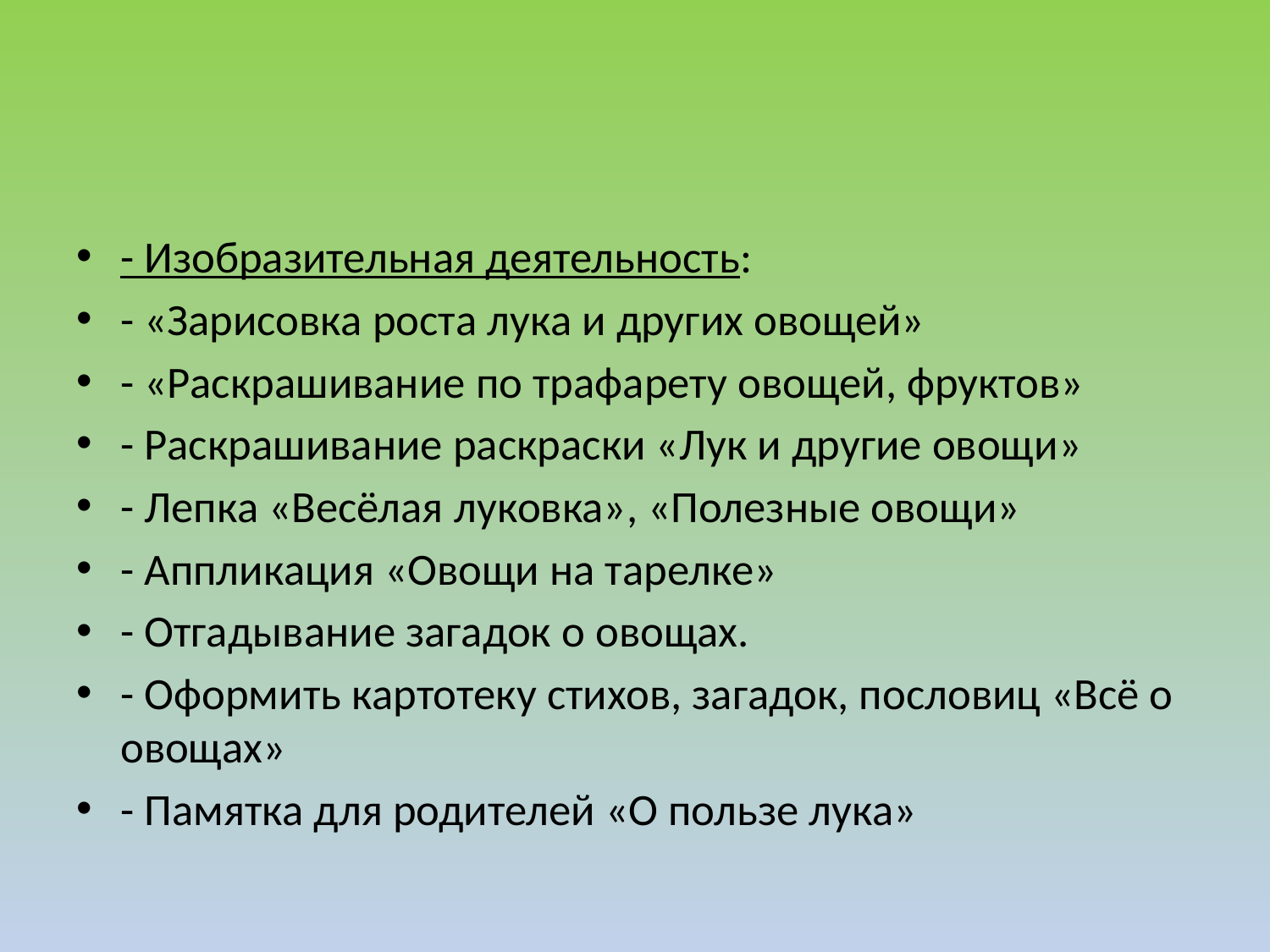

#
- Изобразительная деятельность:
- «Зарисовка роста лука и других овощей»
- «Раскрашивание по трафарету овощей, фруктов»
- Раскрашивание раскраски «Лук и другие овощи»
- Лепка «Весёлая луковка», «Полезные овощи»
- Аппликация «Овощи на тарелке»
- Отгадывание загадок о овощах.
- Оформить картотеку стихов, загадок, пословиц «Всё о овощах»
- Памятка для родителей «О пользе лука»